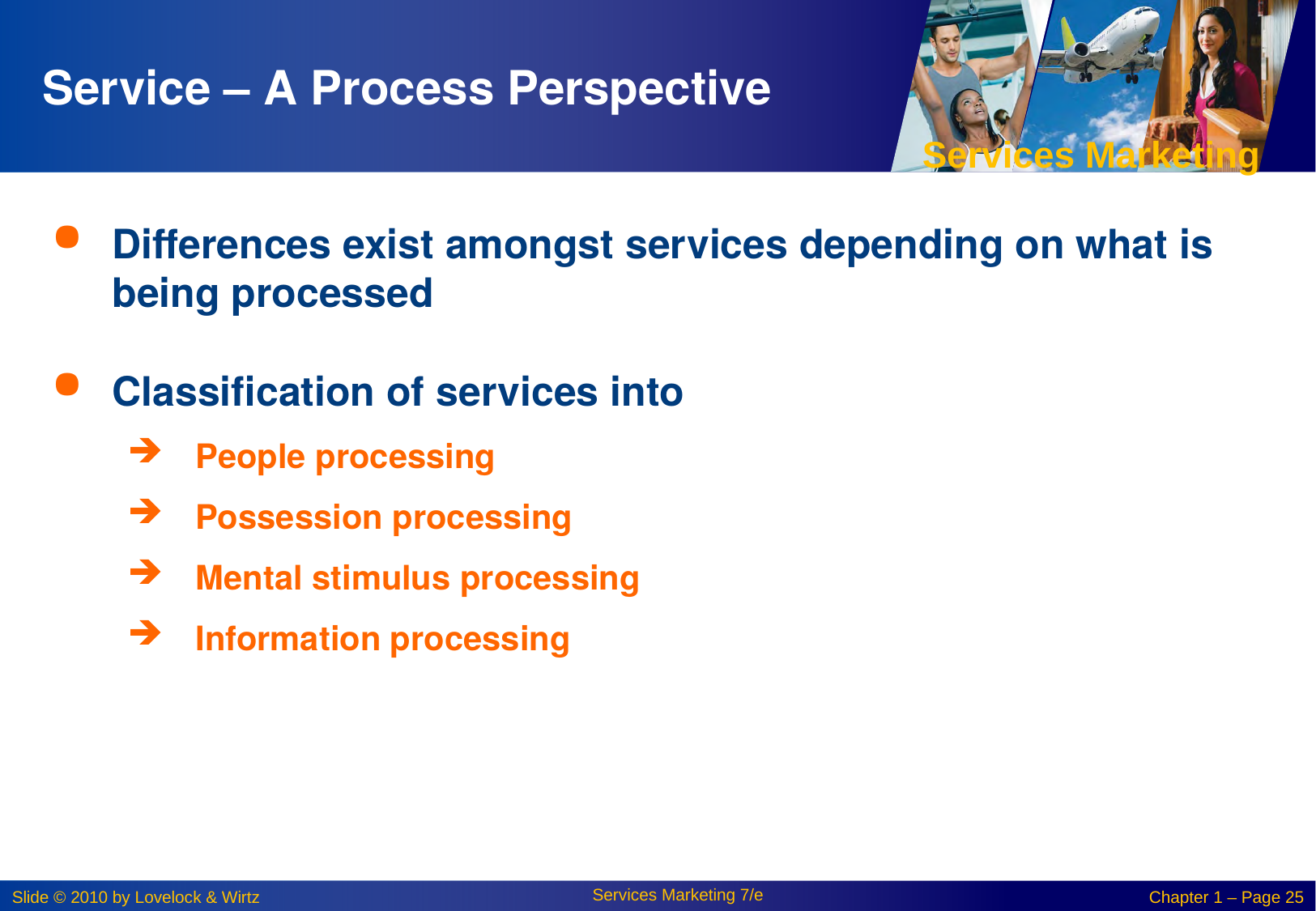

# Service – A Process Perspective
Differences exist amongst services depending on what is being processed
Classification of services into
People processing
Possession processing
Mental stimulus processing
Information processing